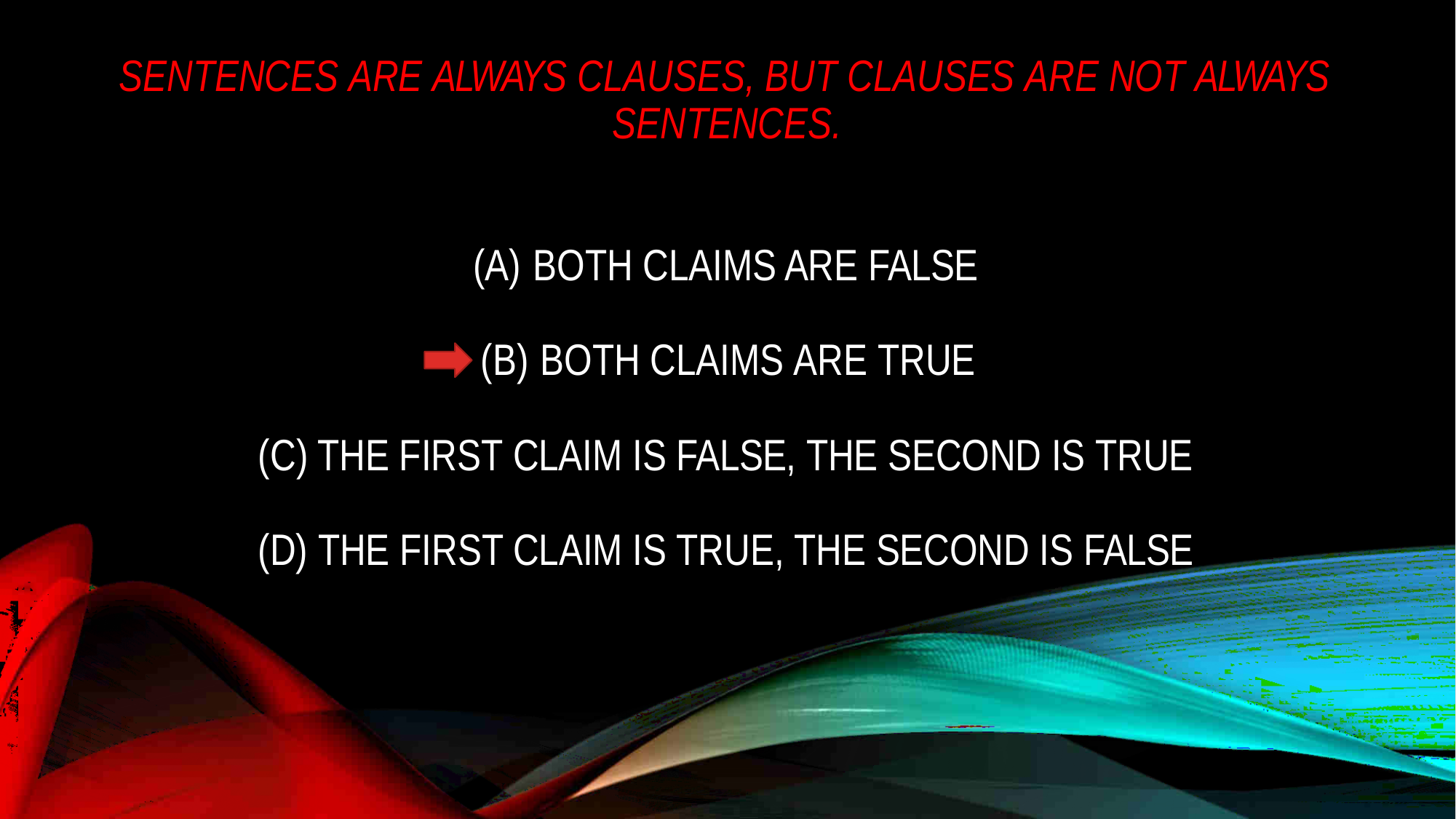

# SENTENCES ARE ALWAYS CLAUSES, BUT CLAUSES ARE NOT ALWAYS  SENTENCES.
BOTH CLAIMS ARE FALSE
BOTH CLAIMS ARE TRUE
THE FIRST CLAIM IS FALSE, THE SECOND IS TRUE
THE FIRST CLAIM IS TRUE, THE SECOND IS FALSE